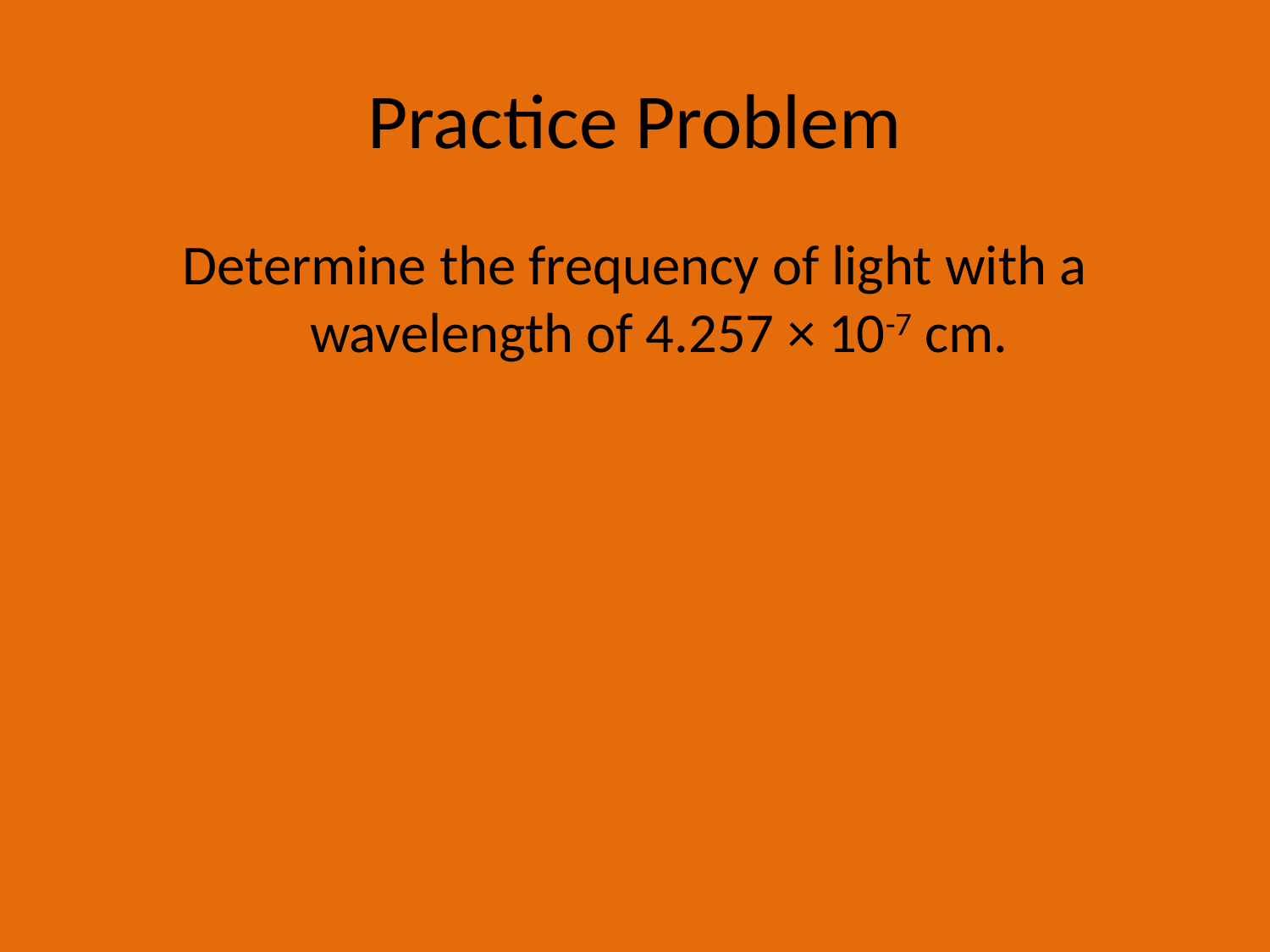

# Practice Problem
Determine the frequency of light with a wavelength of 4.257 × 10-7 cm.